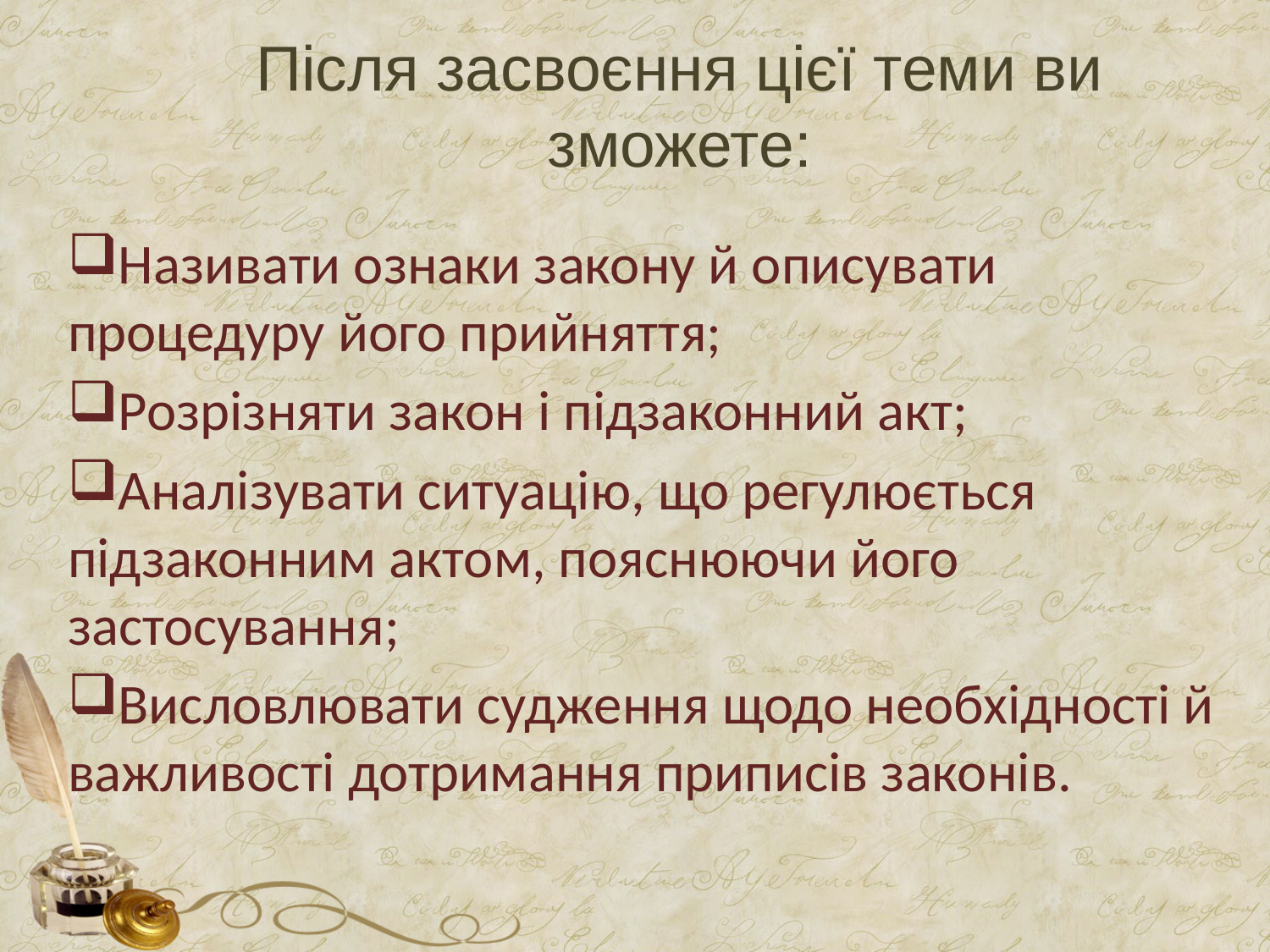

# Після засвоєння цієї теми ви зможете:
Називати ознаки закону й описувати процедуру його прийняття;
Розрізняти закон і підзаконний акт;
Аналізувати ситуацію, що регулюється підзаконним актом, пояснюючи його застосування;
Висловлювати судження щодо необхідності й важливості дотримання приписів законів.